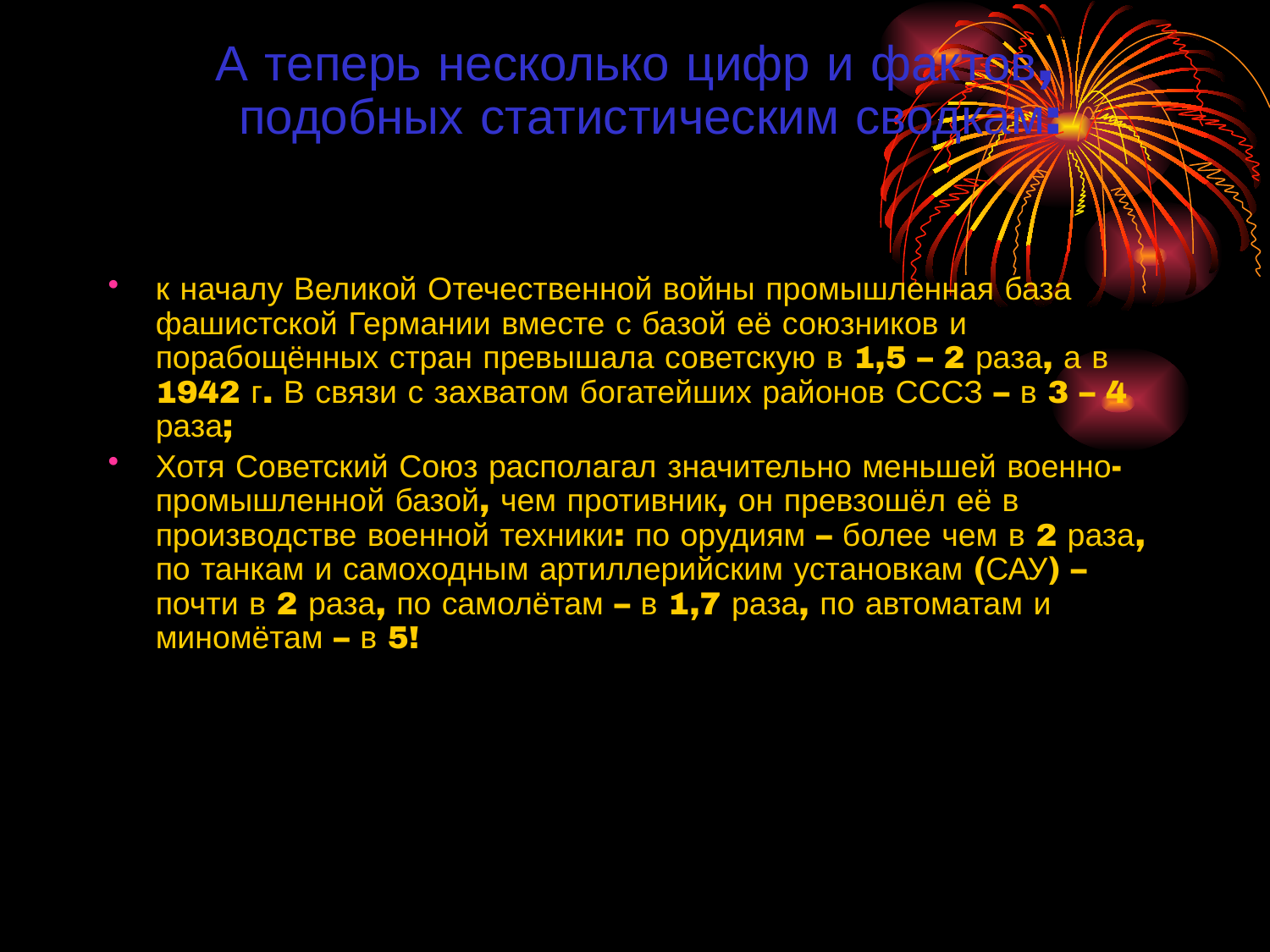

А теперь несколько цифр и фактов, подобных статистическим сводкам:

к началу Великой Отечественной войны промышленная база фашистской Германии вместе с базой её союзников и порабощённых стран превышала советскую в 1,5 – 2 раза, а в 1942 г. В связи с захватом богатейших районов СССЗ – в 3 – 4 раза;
Хотя Советский Союз располагал значительно меньшей военно-промышленной базой, чем противник, он превзошёл её в производстве военной техники: по орудиям – более чем в 2 раза, по танкам и самоходным артиллерийским установкам (САУ) – почти в 2 раза, по самолётам – в 1,7 раза, по автоматам и миномётам – в 5!

#